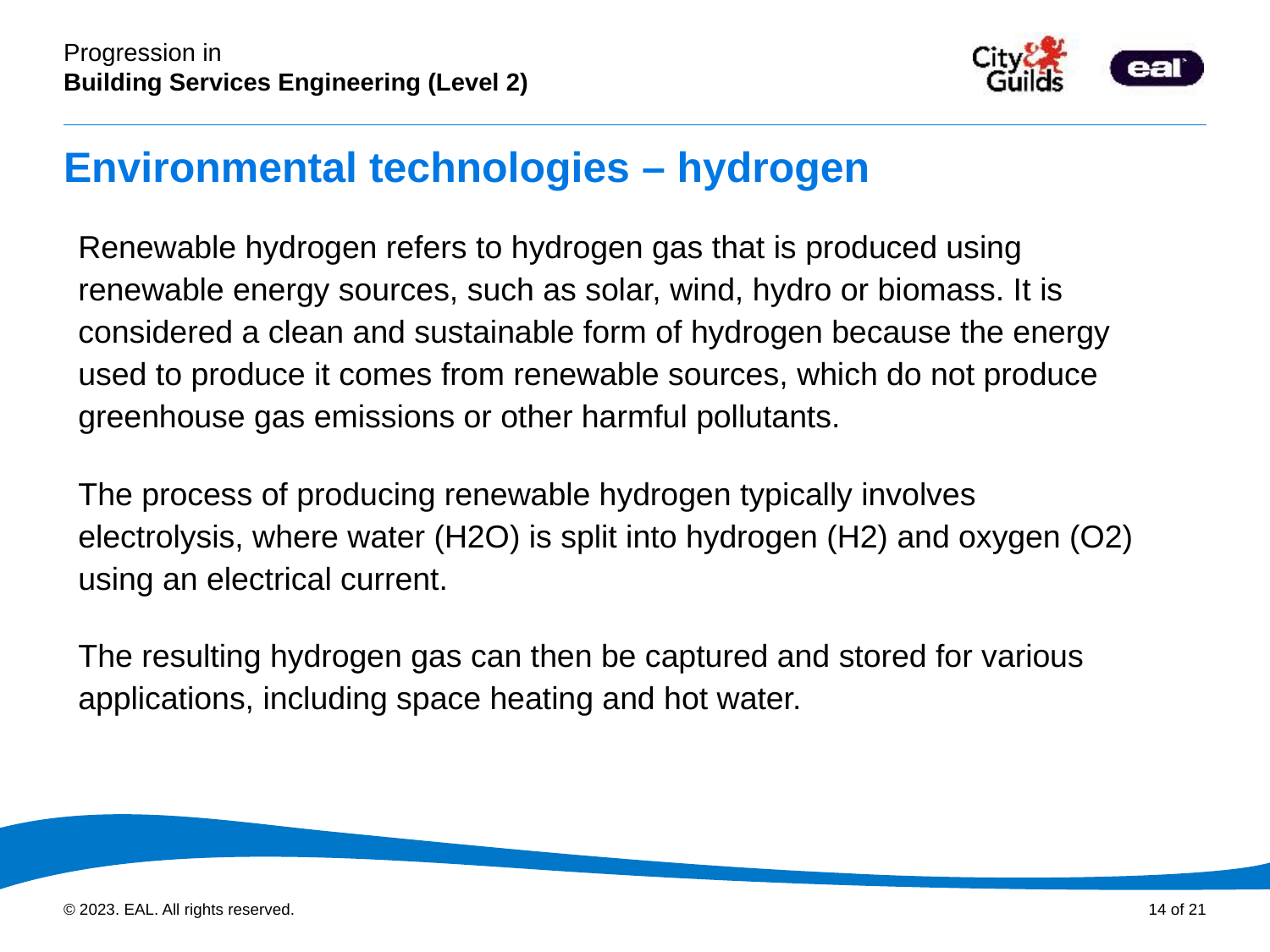

# Environmental technologies – hydrogen
Renewable hydrogen refers to hydrogen gas that is produced using renewable energy sources, such as solar, wind, hydro or biomass. It is considered a clean and sustainable form of hydrogen because the energy used to produce it comes from renewable sources, which do not produce greenhouse gas emissions or other harmful pollutants.
The process of producing renewable hydrogen typically involves electrolysis, where water (H2O) is split into hydrogen (H2) and oxygen (O2) using an electrical current.
The resulting hydrogen gas can then be captured and stored for various applications, including space heating and hot water.